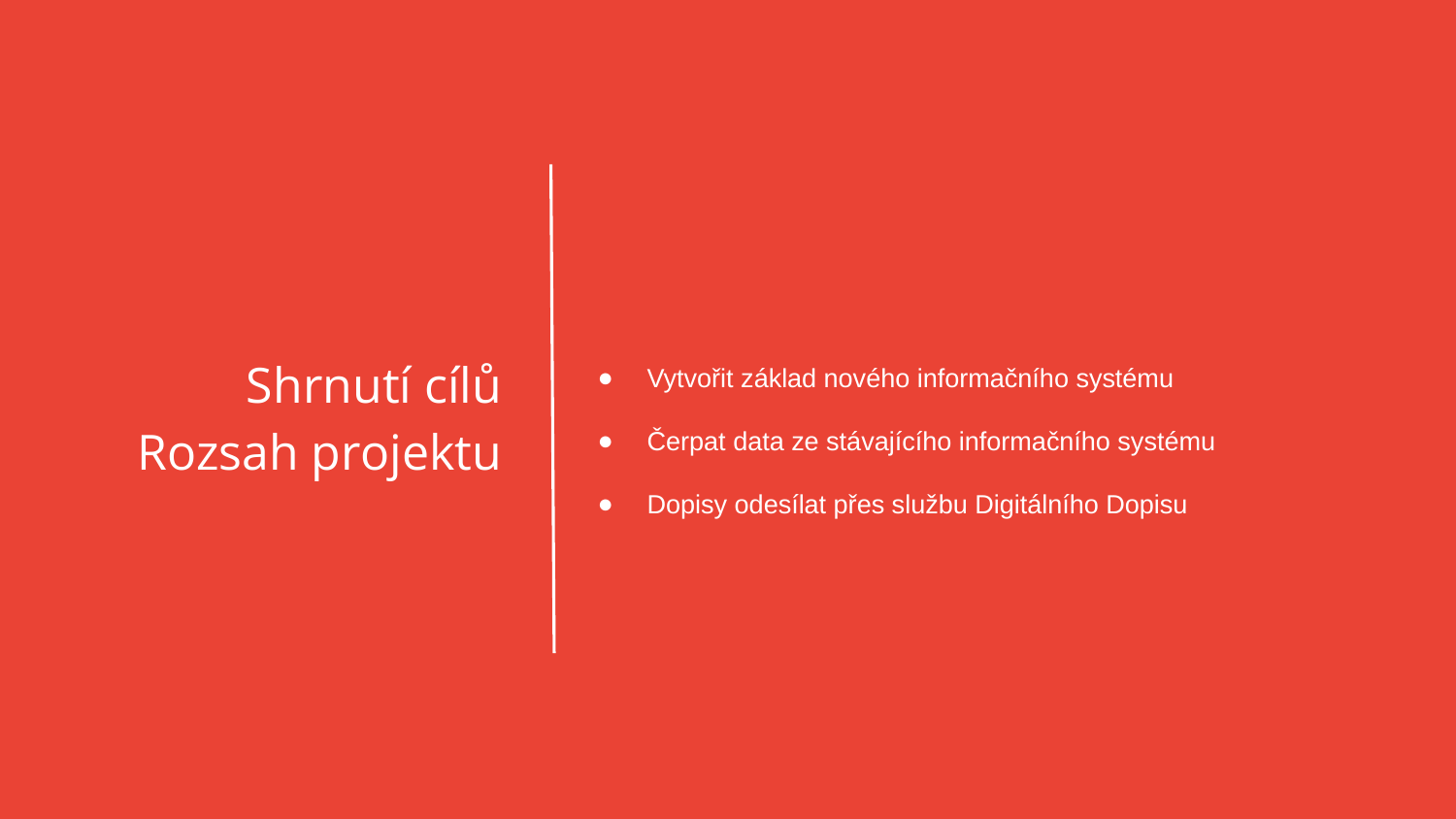

Vytvořit základ nového informačního systému
Čerpat data ze stávajícího informačního systému
Dopisy odesílat přes službu Digitálního Dopisu

Shrnutí cílů
Rozsah projektu